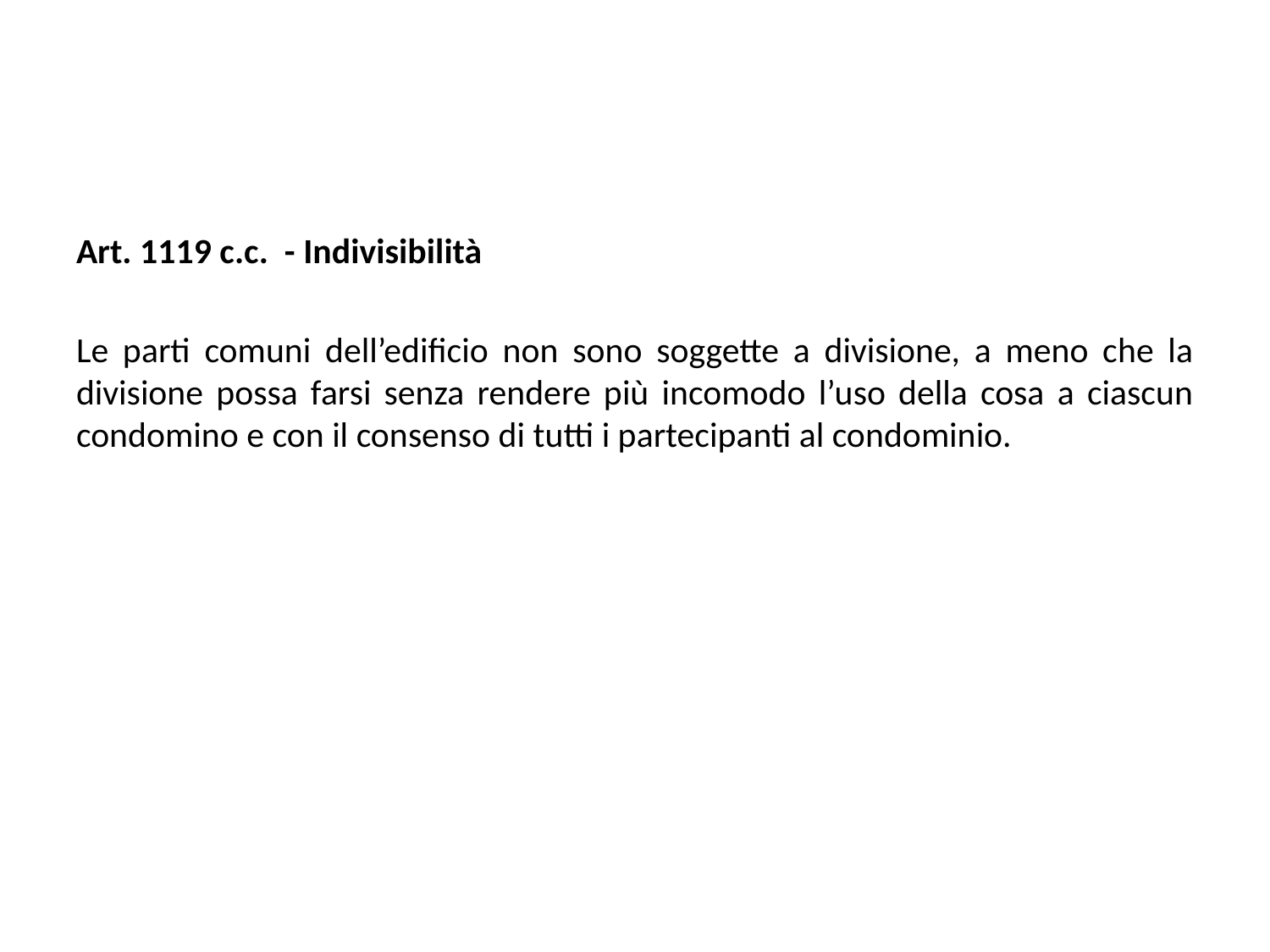

Art. 1119 c.c.  - Indivisibilità

Le parti comuni dell’edificio non sono soggette a divisione, a meno che la divisione possa farsi senza rendere più incomodo l’uso della cosa a ciascun condomino e con il consenso di tutti i partecipanti al condominio.